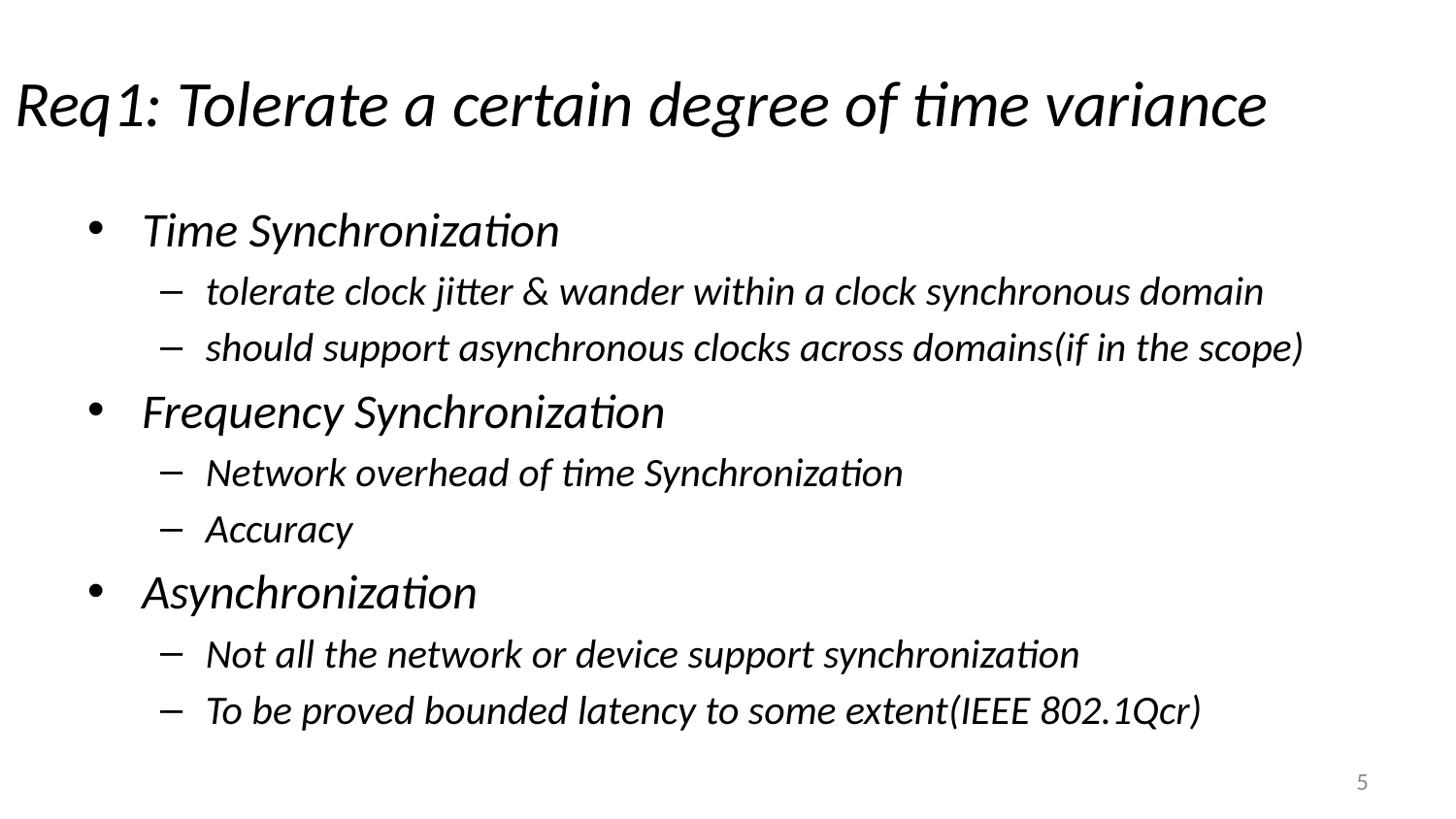

# Req1: Tolerate a certain degree of time variance
Time Synchronization
tolerate clock jitter & wander within a clock synchronous domain
should support asynchronous clocks across domains(if in the scope)
Frequency Synchronization
Network overhead of time Synchronization
Accuracy
Asynchronization
Not all the network or device support synchronization
To be proved bounded latency to some extent(IEEE 802.1Qcr)

5